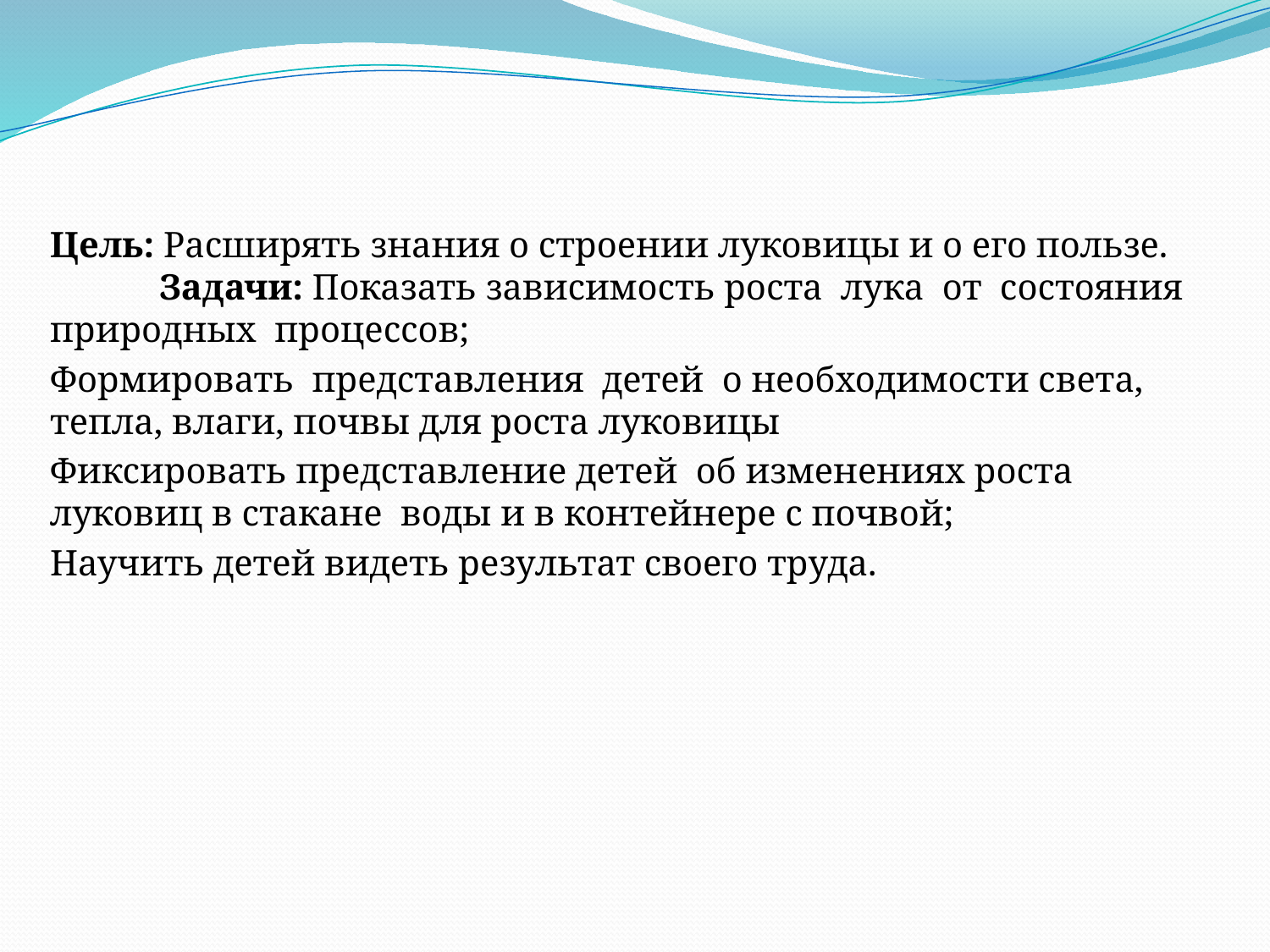

Цель: Расширять знания о строении луковицы и о его пользе.                  Задачи: Показать зависимость роста  лука  от  состояния  природных  процессов;
Формировать  представления  детей  о необходимости света, тепла, влаги, почвы для роста луковицы
Фиксировать представление детей  об изменениях роста луковиц в стакане  воды и в контейнере с почвой;
Научить детей видеть результат своего труда.